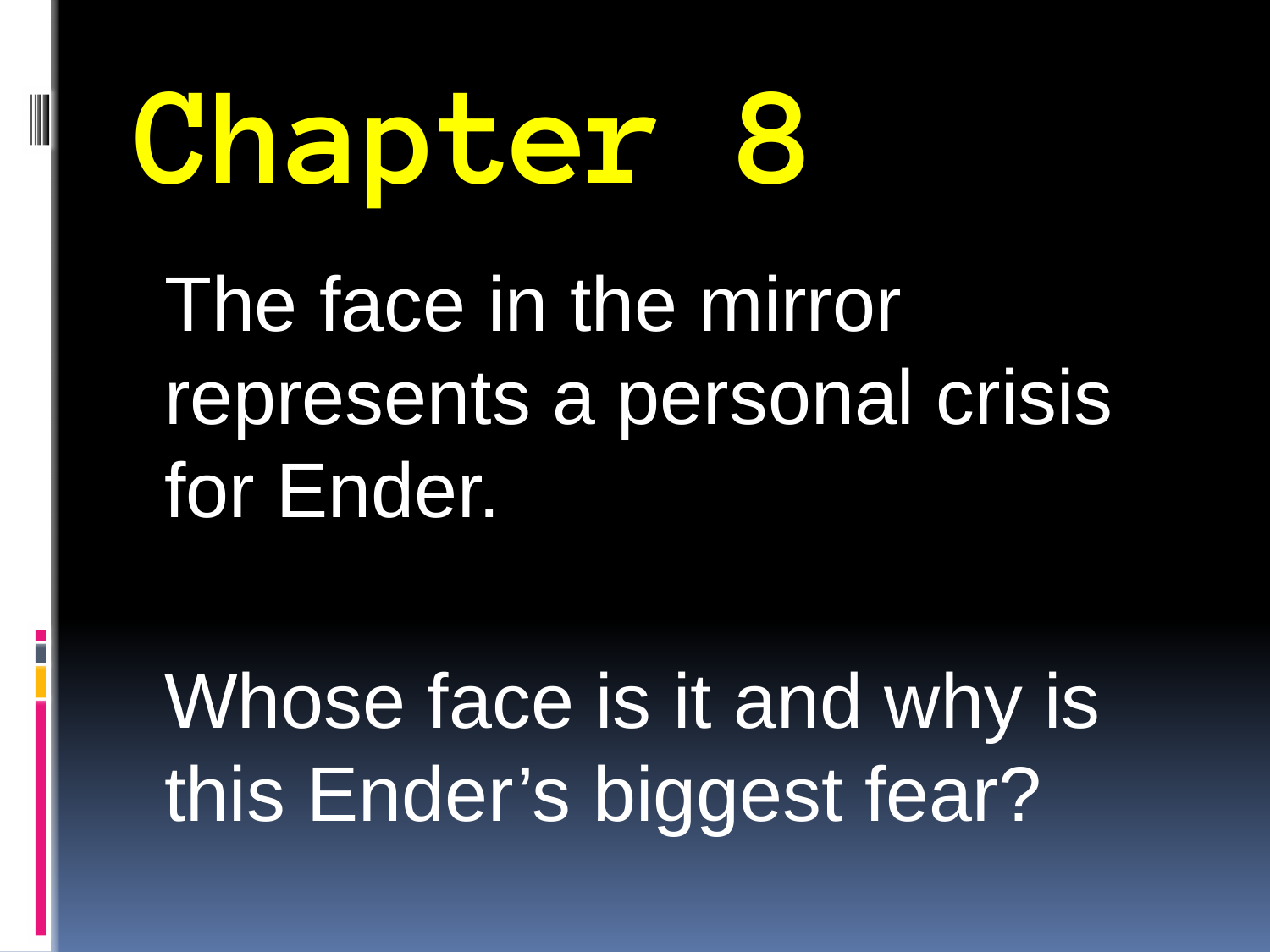

# Chapter 8
The face in the mirror represents a personal crisis for Ender.

Whose face is it and why is this Ender’s biggest fear?